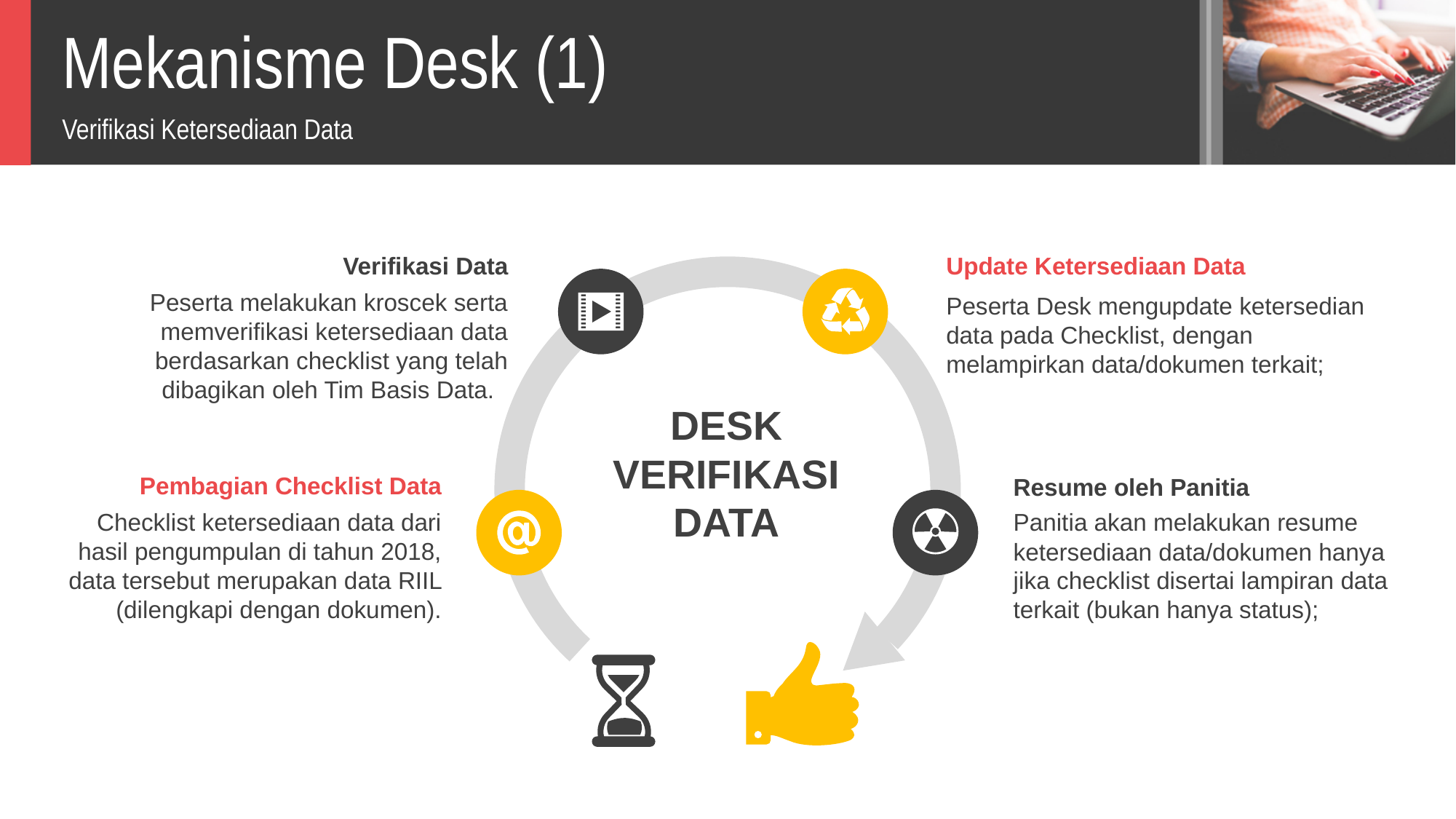

Mekanisme Desk (1)
Verifikasi Ketersediaan Data
Update Ketersediaan Data
Peserta Desk mengupdate ketersedian data pada Checklist, dengan melampirkan data/dokumen terkait;
Verifikasi Data
Peserta melakukan kroscek serta memverifikasi ketersediaan data berdasarkan checklist yang telah dibagikan oleh Tim Basis Data.

DESK
VERIFIKASI
DATA
Pembagian Checklist Data
Checklist ketersediaan data dari hasil pengumpulan di tahun 2018, data tersebut merupakan data RIIL (dilengkapi dengan dokumen).
Resume oleh Panitia
Panitia akan melakukan resume ketersediaan data/dokumen hanya jika checklist disertai lampiran data terkait (bukan hanya status);